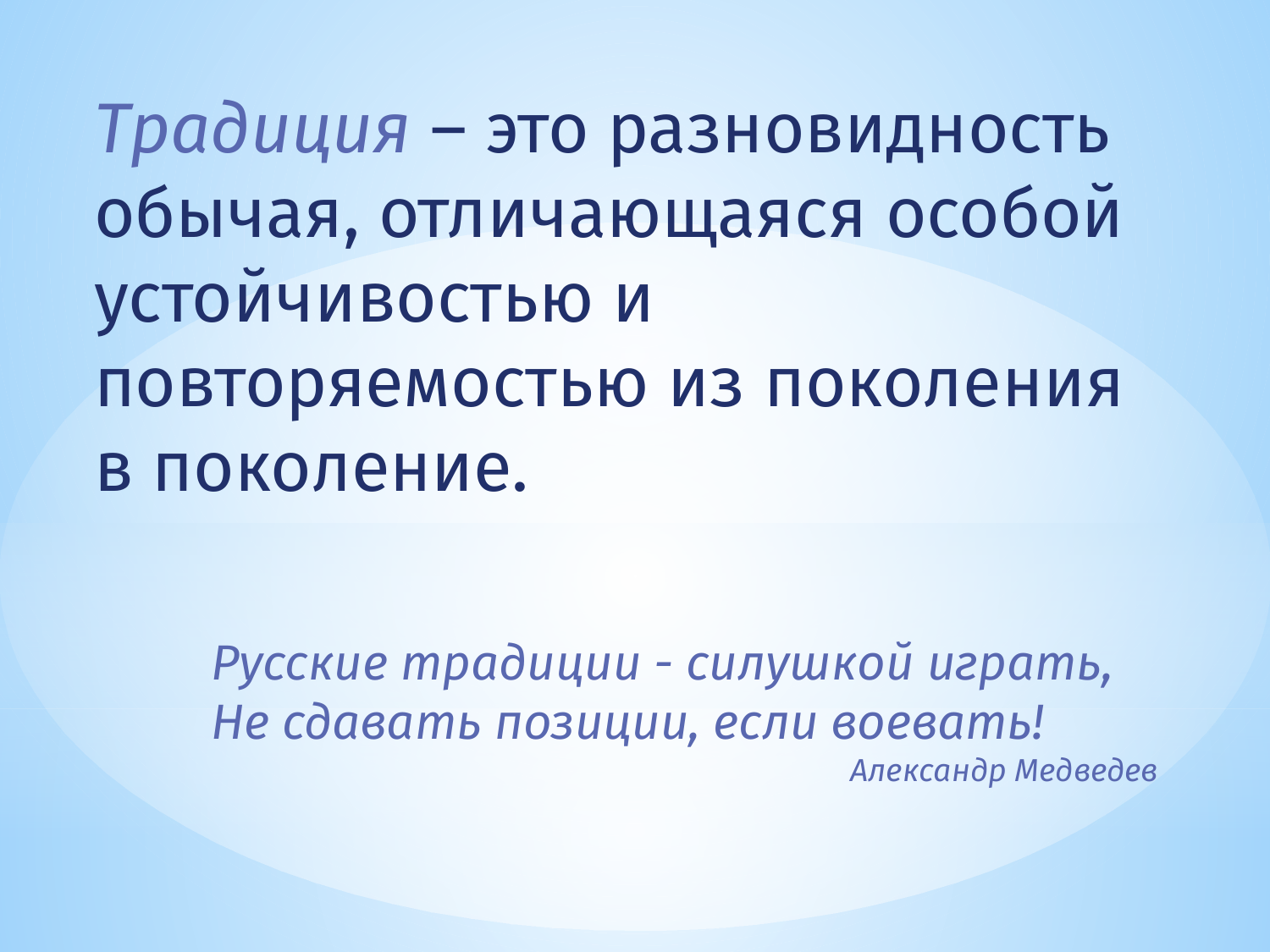

Традиция – это разновидность обычая, отличающаяся особой устойчивостью и повторяемостью из поколения в поколение.
Русские традиции - силушкой играть,
Не сдавать позиции, если воевать!
Александр Медведев